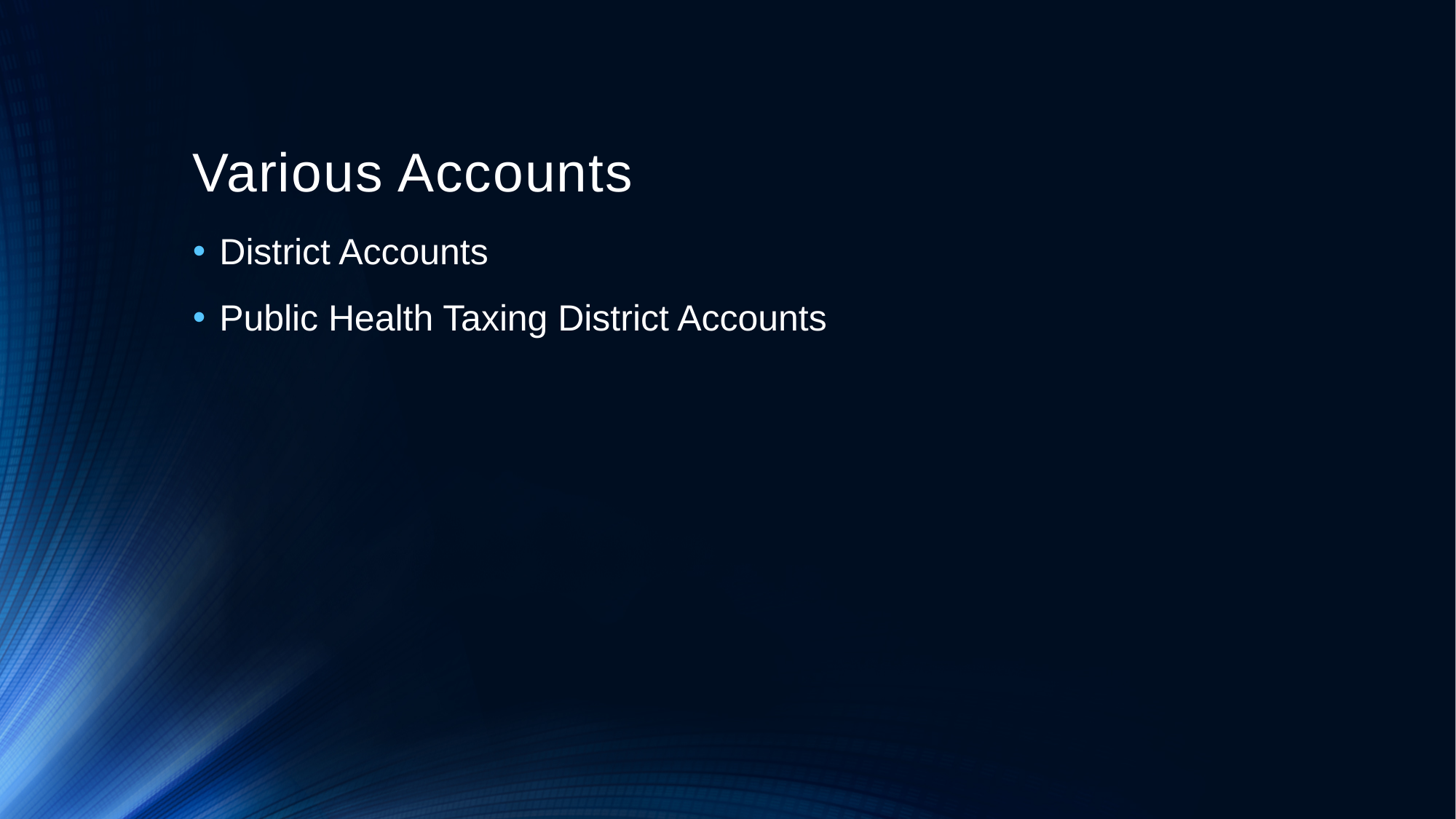

# Various Accounts
District Accounts
Public Health Taxing District Accounts